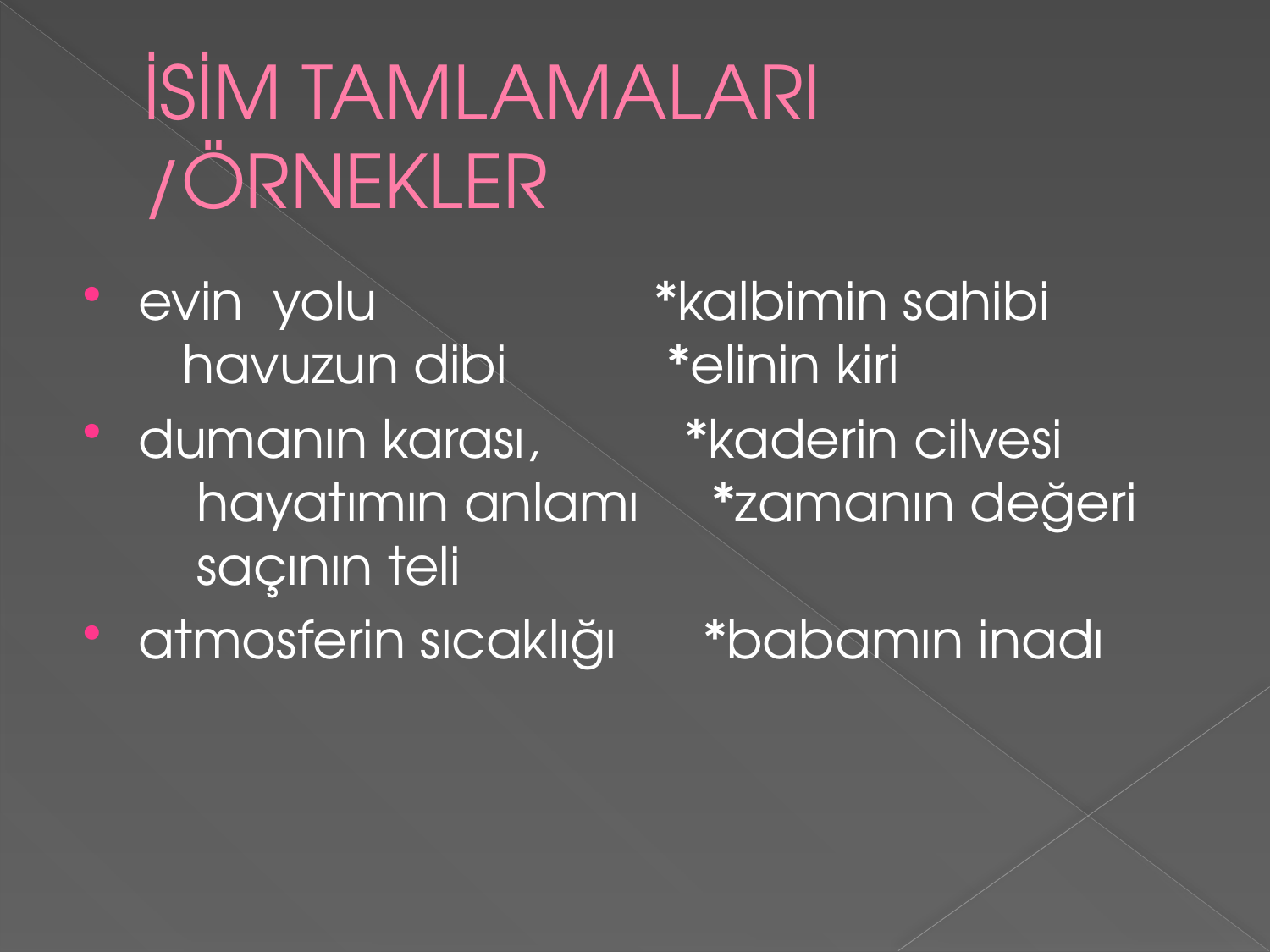

# İSİM TAMLAMALARI /ÖRNEKLER
evin  yolu                   *kalbimin sahibi          havuzun dibi           *elinin kiri
dumanın karası,          *kaderin cilvesi             hayatımın anlamı     *zamanın değeri       saçının teli
atmosferin sıcaklığı      *babamın inadı